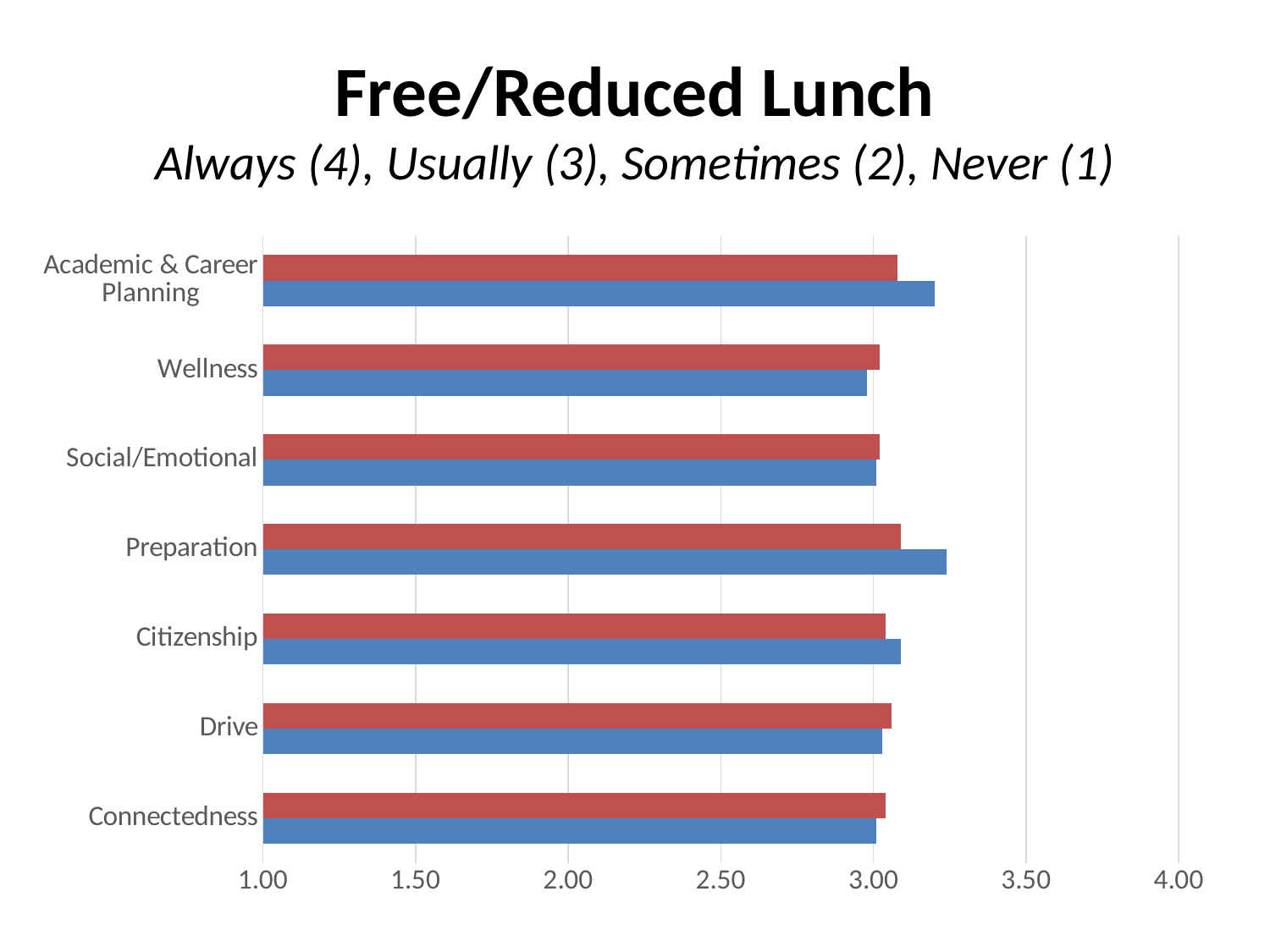

# Free/Reduced Lunch Always (4), Usually (3), Sometimes (2), Never (1)

### Chart

| Category | Free/Reduced Lunch | Not-Free/Reduced Lunch |
|---|---|---|
| Connectedness | 3.01 | 3.04 |
| Drive | 3.03 | 3.06 |
| Citizenship | 3.09 | 3.04 |
| Preparation | 3.24 | 3.09 |
| Social/Emotional | 3.01 | 3.02 |
| Wellness | 2.98 | 3.02 |
| Academic & Career Planning | 3.2 | 3.08 |